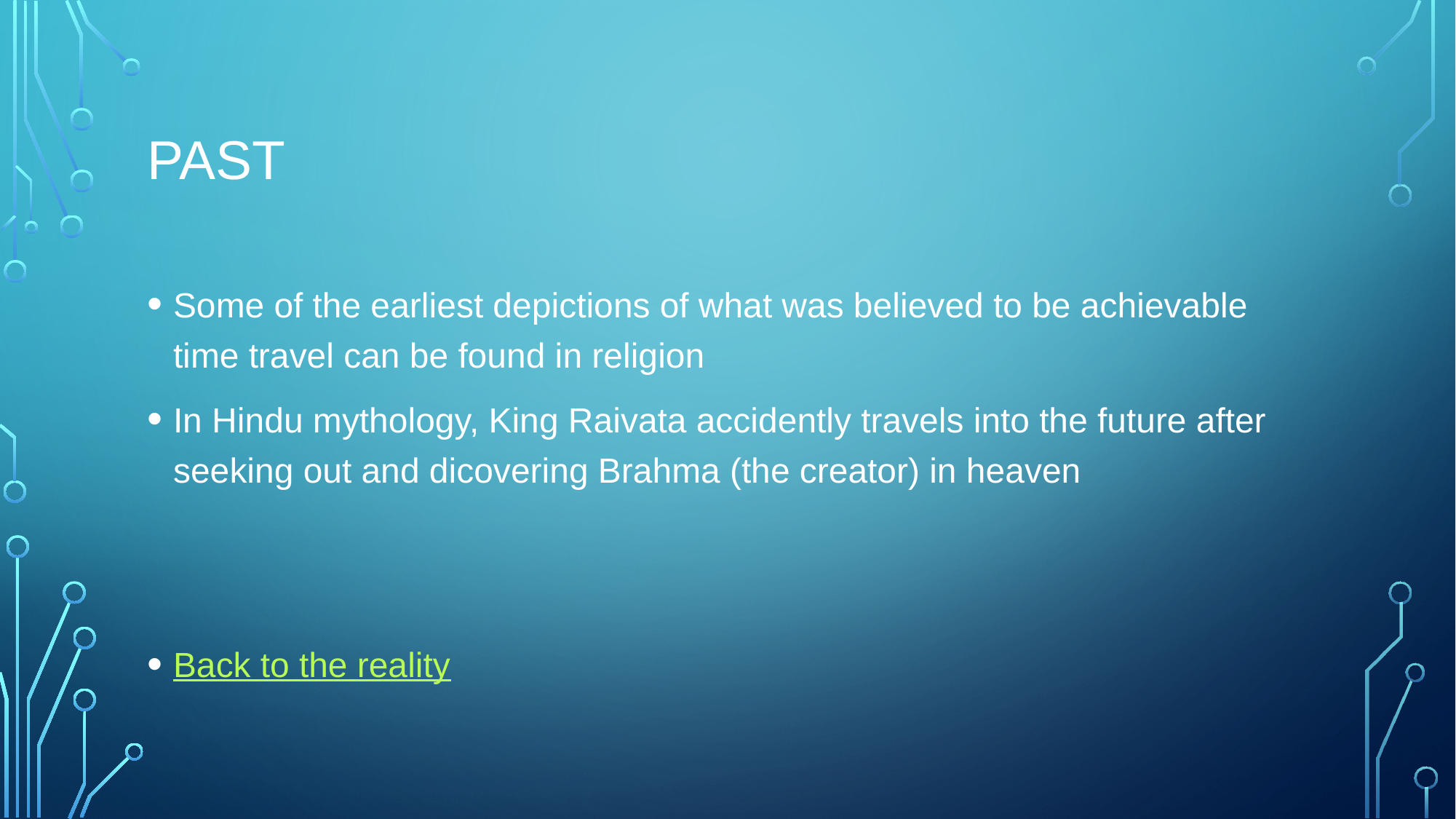

# Past
Some of the earliest depictions of what was believed to be achievable time travel can be found in religion
In Hindu mythology, King Raivata accidently travels into the future after seeking out and dicovering Brahma (the creator) in heaven

Back to the reality